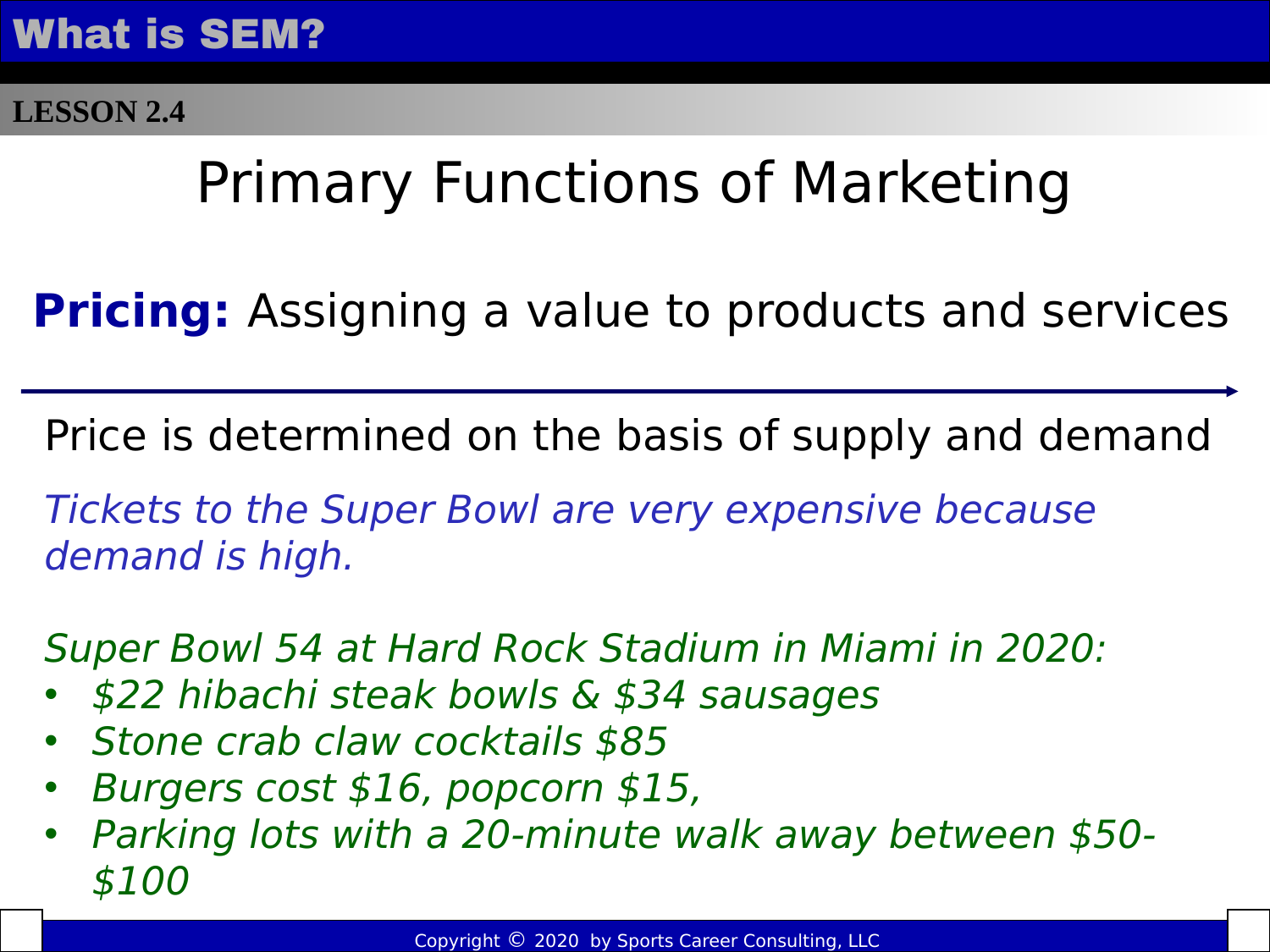

What is SEM?
LESSON 2.4
Primary Functions of Marketing
 Pricing: Assigning a value to products and services

Price is determined on the basis of supply and demand

Tickets to the Super Bowl are very expensive because demand is high.

Super Bowl 54 at Hard Rock Stadium in Miami in 2020:
$22 hibachi steak bowls & $34 sausages
Stone crab claw cocktails $85
Burgers cost $16, popcorn $15,
Parking lots with a 20-minute walk away between $50-$100
Copyright © 2020  by Sports Career Consulting, LLC